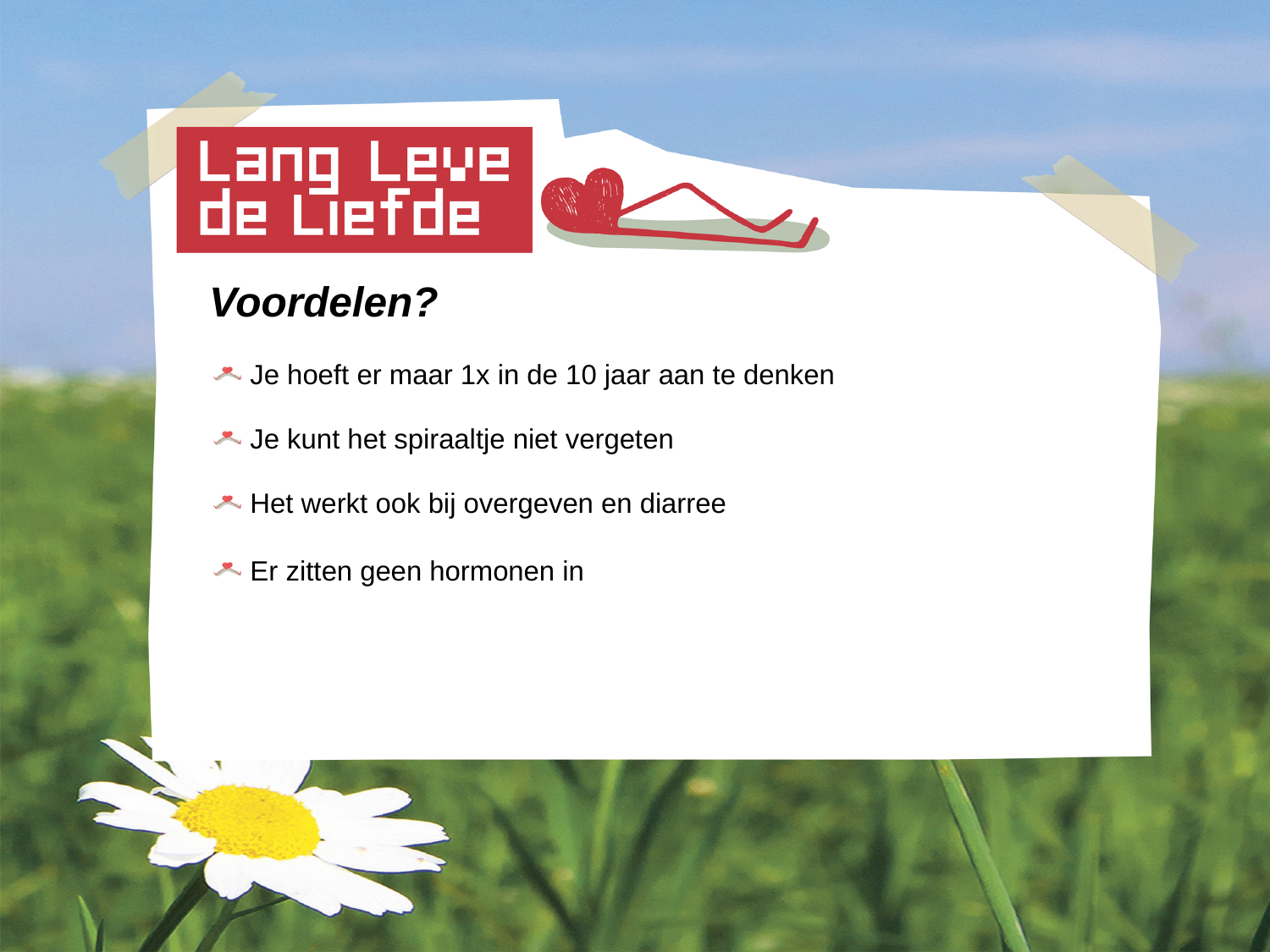

Voordelen?

 Je hoeft er maar 1x in de 10 jaar aan te denken

 Je kunt het spiraaltje niet vergeten

 Het werkt ook bij overgeven en diarree

 Er zitten geen hormonen in